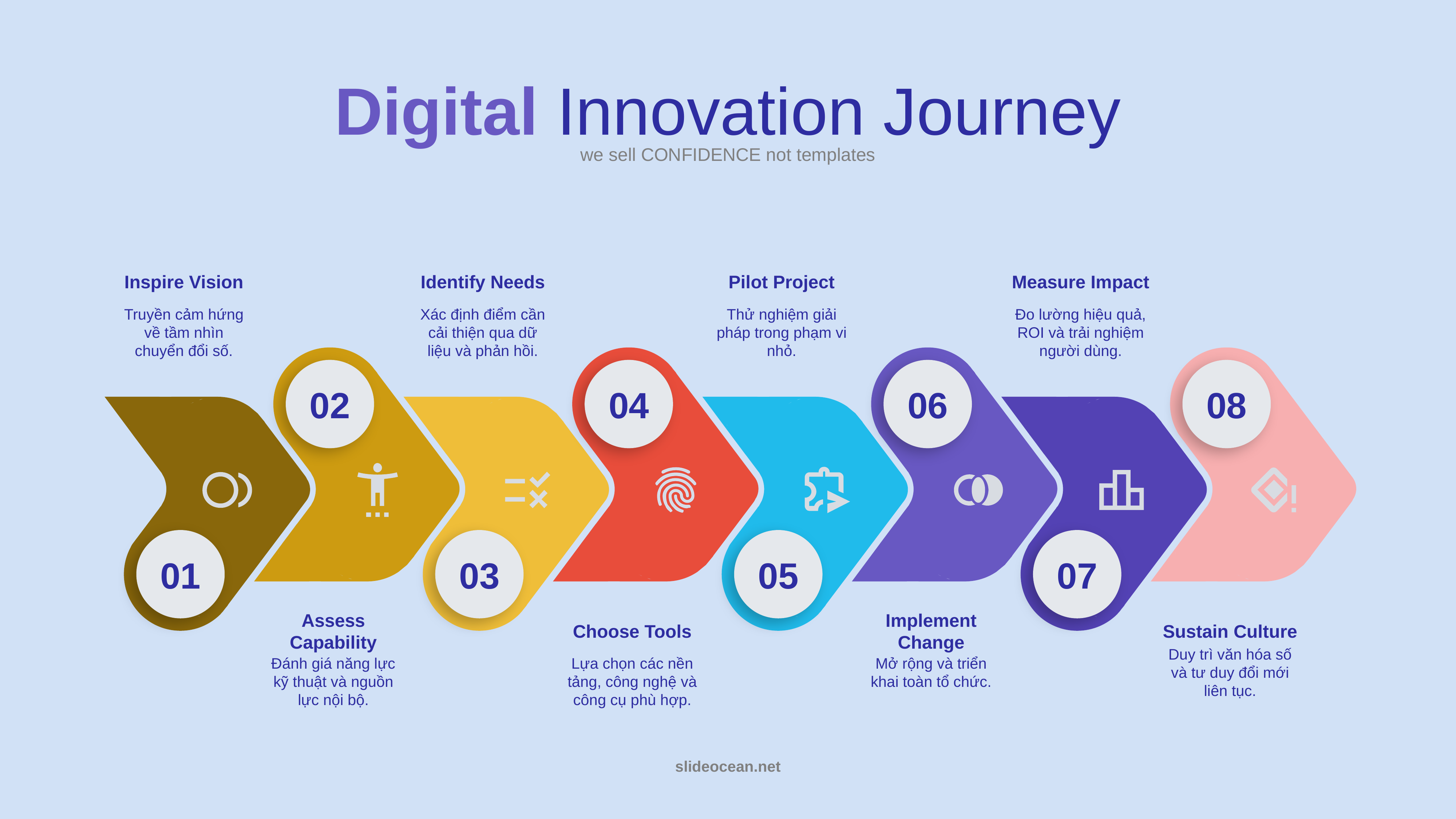

Digital Innovation Journey
we sell CONFIDENCE not templates
Inspire Vision
Identify Needs
Pilot Project
Measure Impact
Truyền cảm hứng về tầm nhìn chuyển đổi số.
Xác định điểm cần cải thiện qua dữ liệu và phản hồi.
Thử nghiệm giải pháp trong phạm vi nhỏ.
Đo lường hiệu quả, ROI và trải nghiệm người dùng.

02
04
06
08

01
03
05
07
Assess Capability
Choose Tools
Implement Change
Sustain Culture
Duy trì văn hóa số và tư duy đổi mới liên tục.
Đánh giá năng lực kỹ thuật và nguồn lực nội bộ.
Lựa chọn các nền tảng, công nghệ và công cụ phù hợp.
Mở rộng và triển khai toàn tổ chức.
slideocean.net